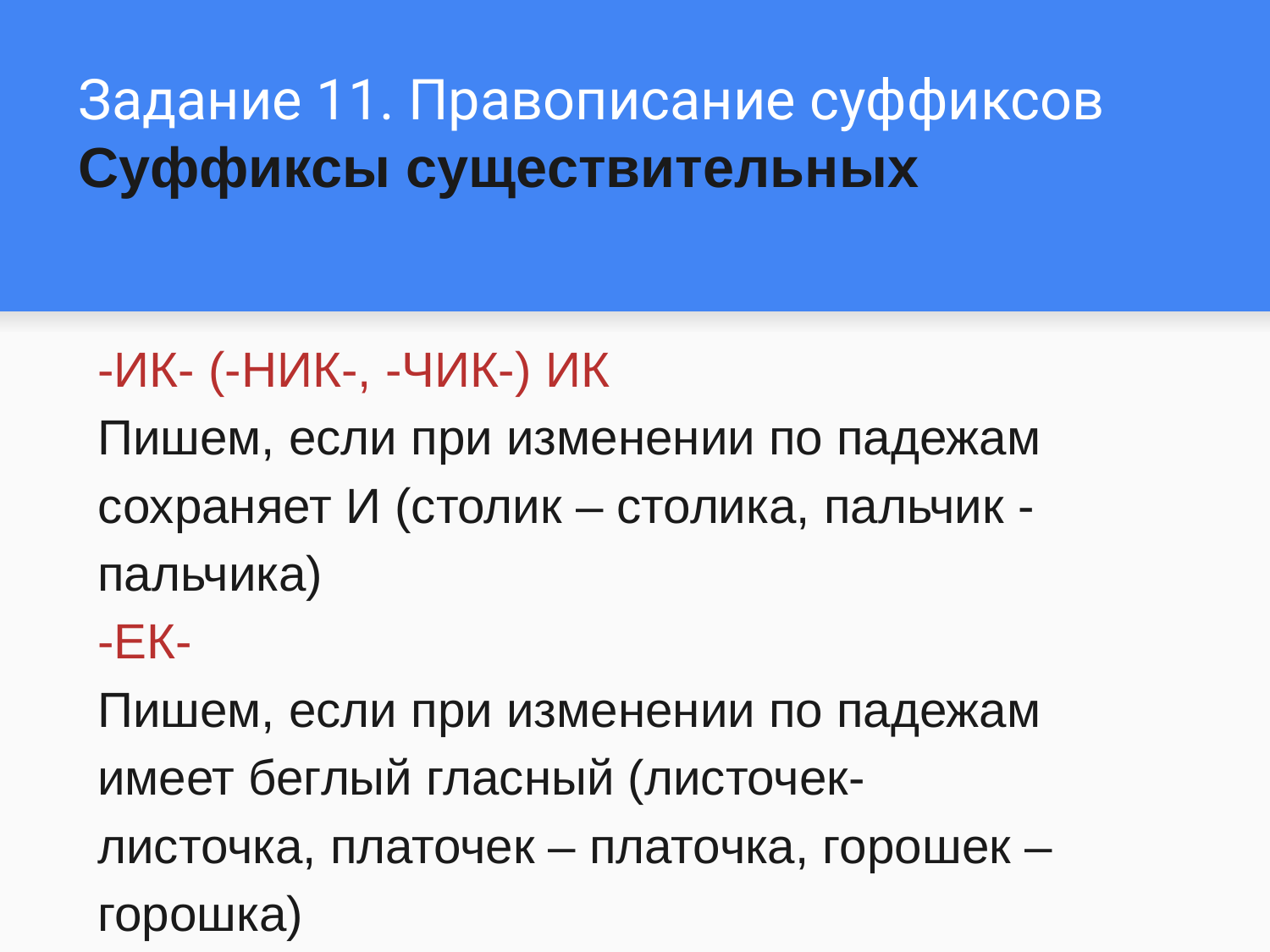

# Задание 11. Правописание суффиксов Суффиксы существительных
-ИК- (-НИК-, -ЧИК-) ИК 
Пишем, если при изменении по падежам сохраняет И (столик – столика, пальчик - пальчика) 
-ЕК- 
Пишем, если при изменении по падежам имеет беглый гласный (листочек- листочка, платочек – платочка, горошек – горошка)